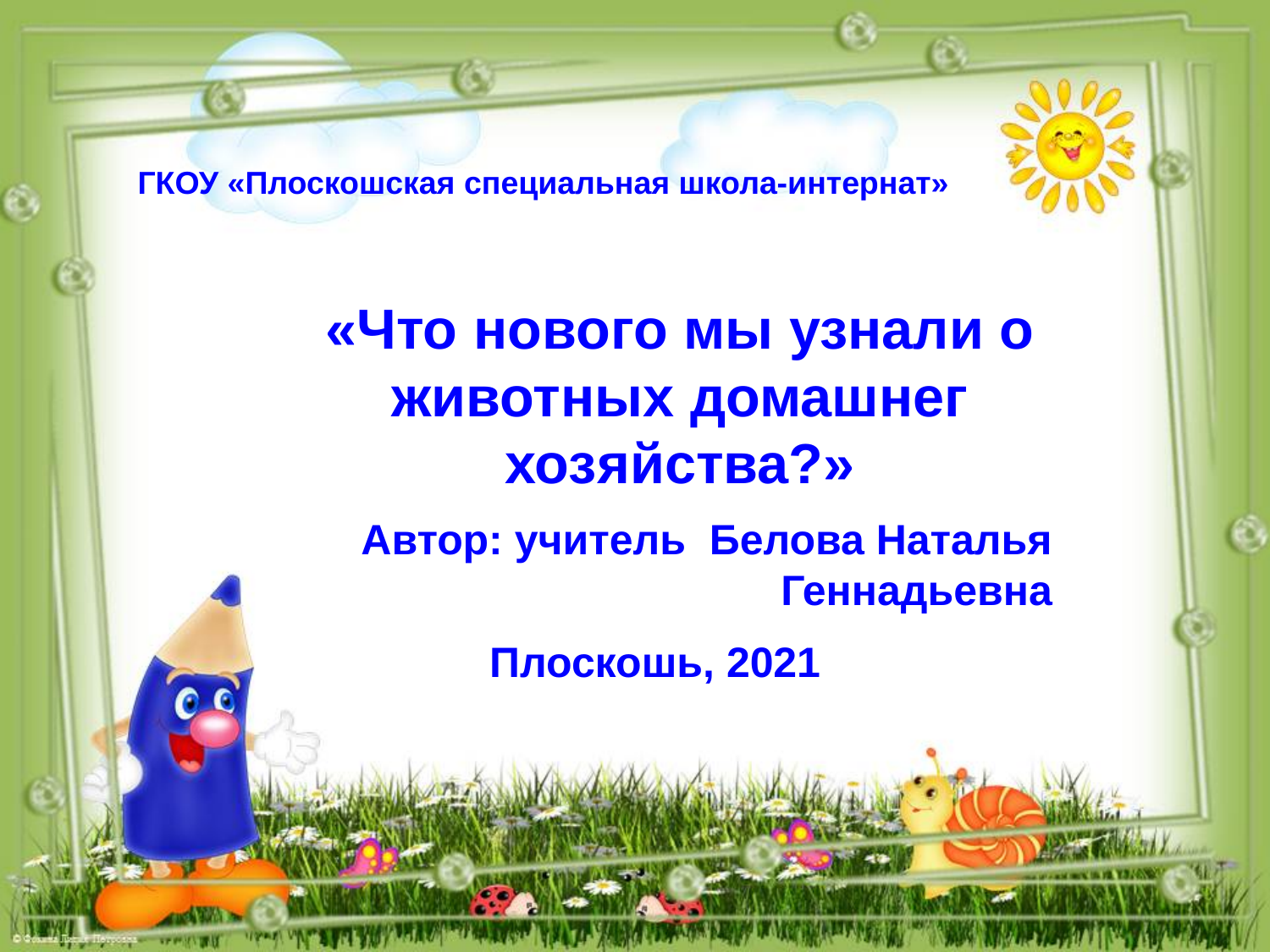

ГКОУ «Плоскошская специальная школа-интернат»
«Что нового мы узнали о животных домашнег хозяйства?»

Автор: учитель  Белова Наталья Геннадьевна
Плоскошь, 2021